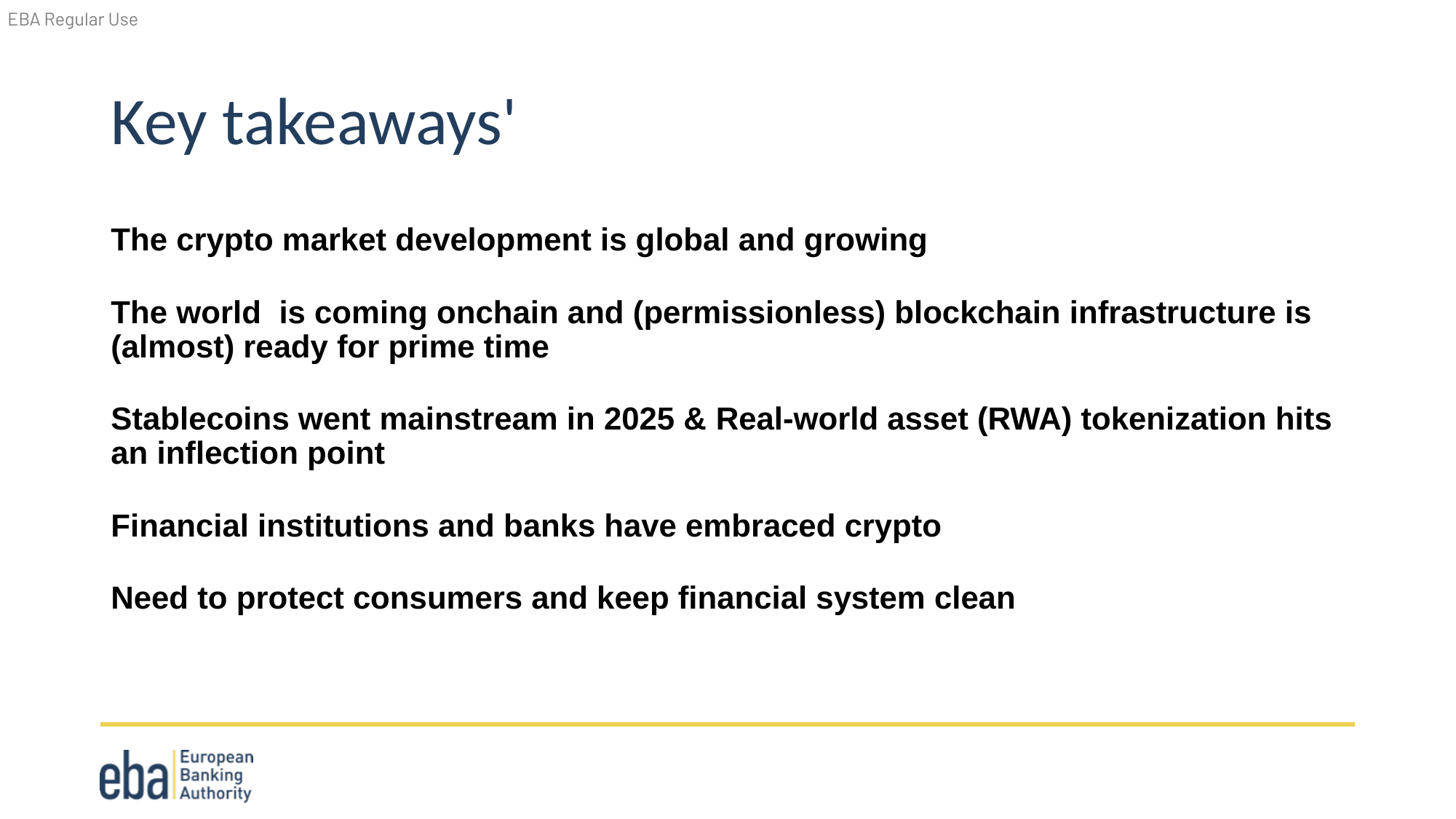

# Key takeaways'
The crypto market development is global and growing
The world  is coming onchain and (permissionless) blockchain infrastructure is (almost) ready for prime time
Stablecoins went mainstream in 2025 & Real‑world asset (RWA) tokenization hits an inflection point
Financial institutions and banks have embraced crypto
Need to protect consumers and keep financial system clean